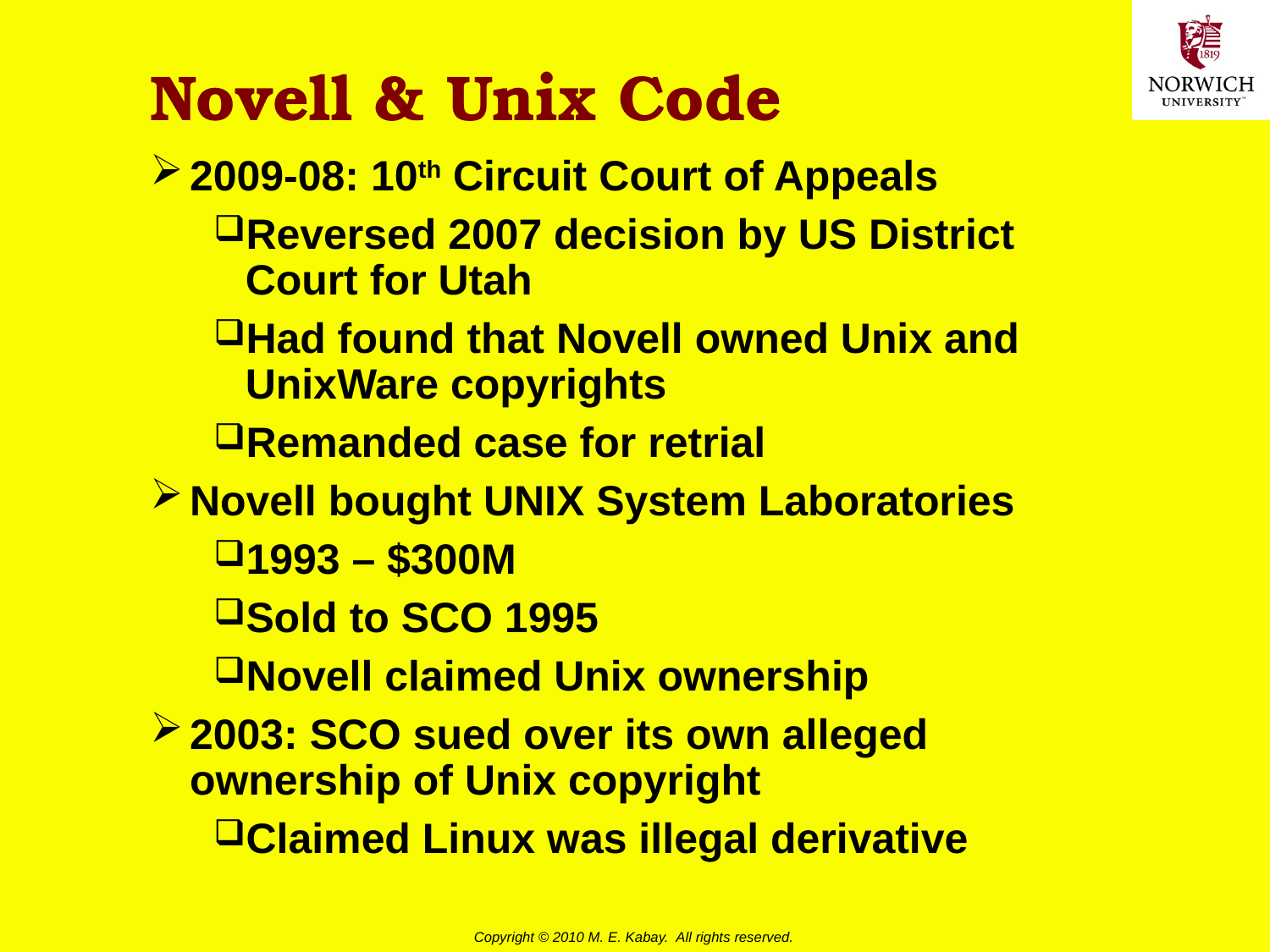

# Novell & Unix Code
2009-08: 10th Circuit Court of Appeals
Reversed 2007 decision by US District Court for Utah
Had found that Novell owned Unix and UnixWare copyrights
Remanded case for retrial
Novell bought UNIX System Laboratories
1993 – $300M
Sold to SCO 1995
Novell claimed Unix ownership
2003: SCO sued over its own alleged ownership of Unix copyright
Claimed Linux was illegal derivative